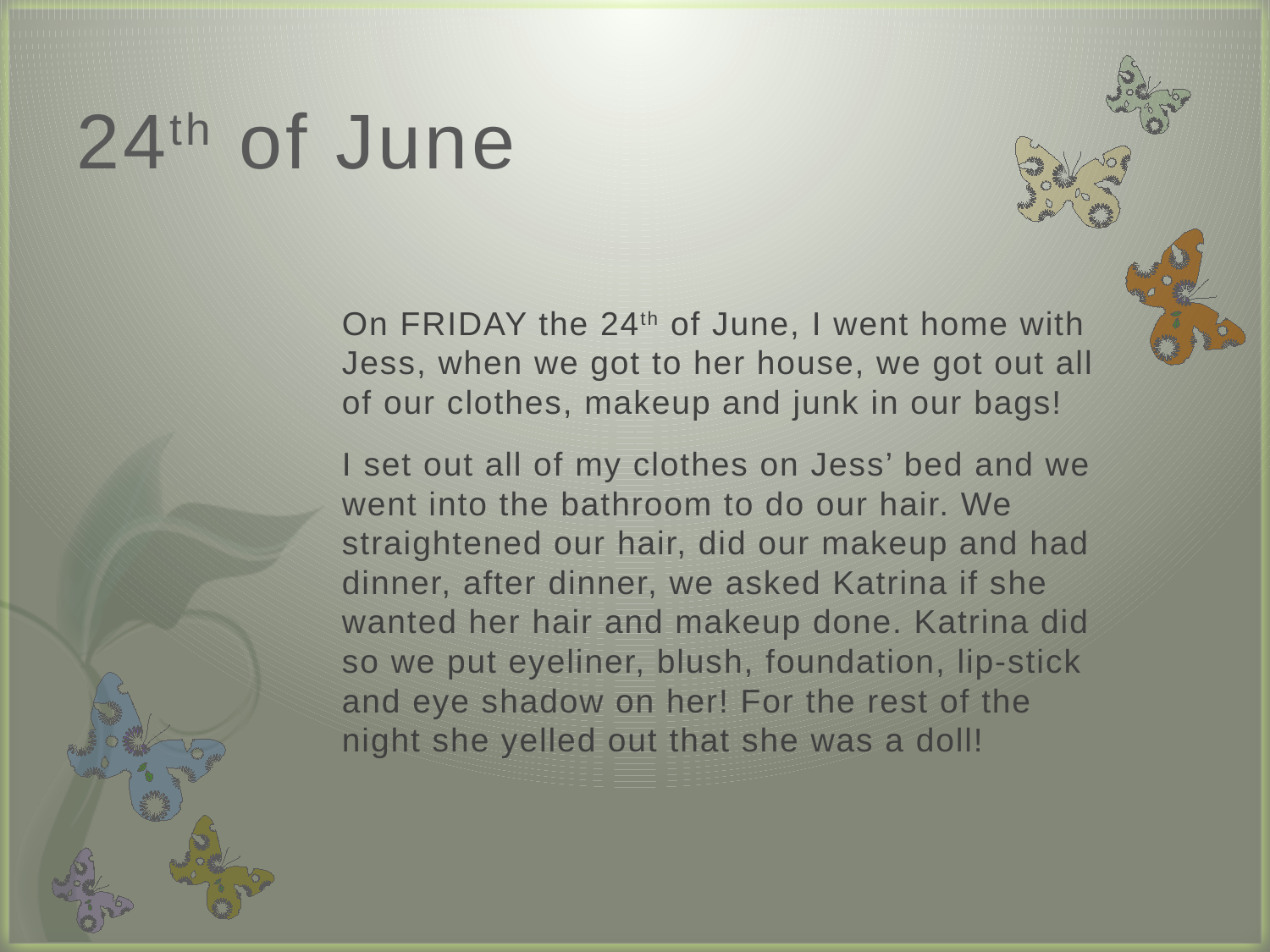

# 24th of June
	On FRIDAY the 24th of June, I went home with Jess, when we got to her house, we got out all of our clothes, makeup and junk in our bags!
	I set out all of my clothes on Jess’ bed and we went into the bathroom to do our hair. We straightened our hair, did our makeup and had dinner, after dinner, we asked Katrina if she wanted her hair and makeup done. Katrina did so we put eyeliner, blush, foundation, lip-stick and eye shadow on her! For the rest of the night she yelled out that she was a doll!